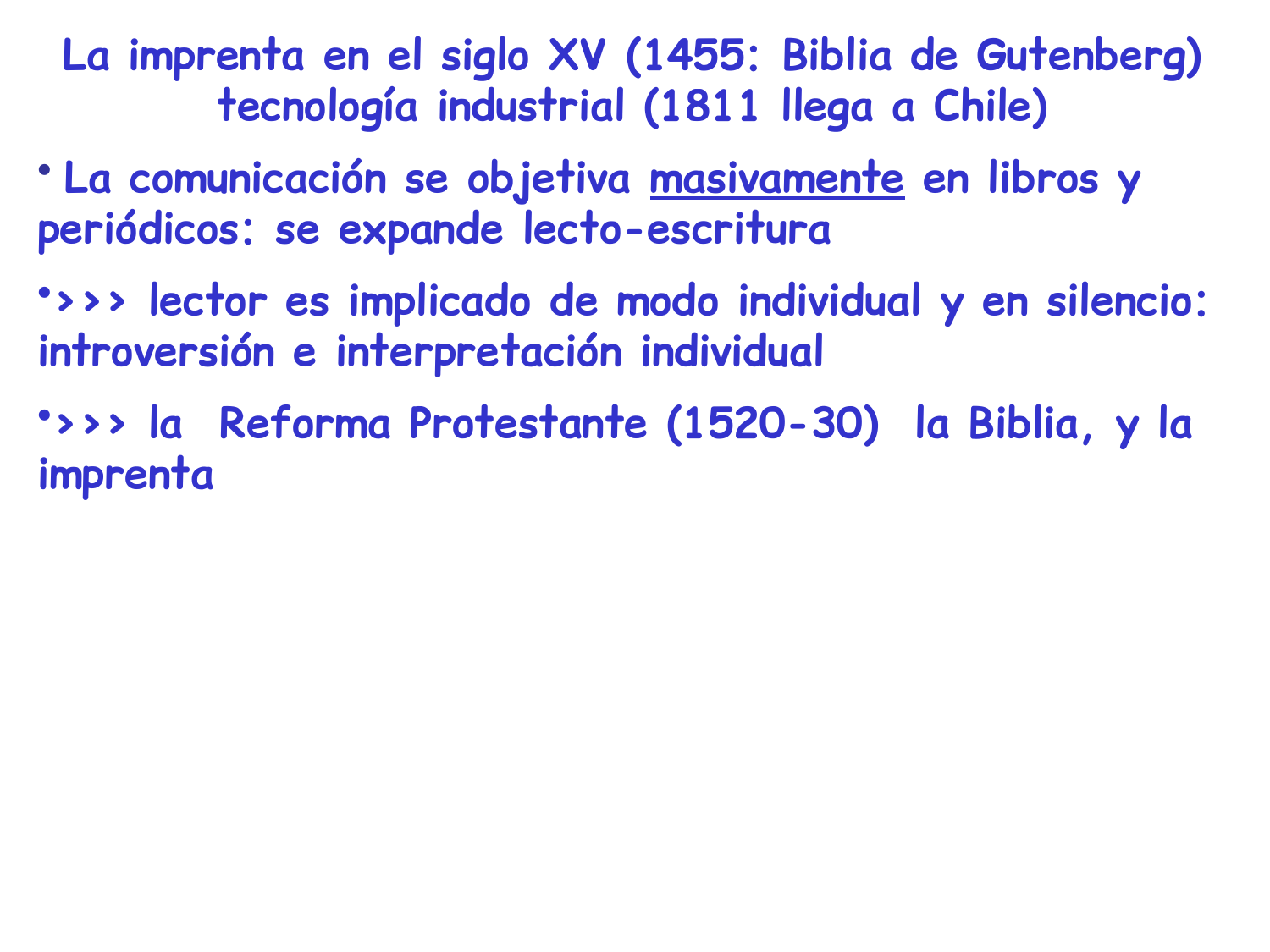

La imprenta en el siglo XV (1455: Biblia de Gutenberg) tecnología industrial (1811 llega a Chile)
 La comunicación se objetiva masivamente en libros y periódicos: se expande lecto-escritura
>>> lector es implicado de modo individual y en silencio: introversión e interpretación individual
>>> la  Reforma Protestante (1520-30)  la Biblia, y la imprenta